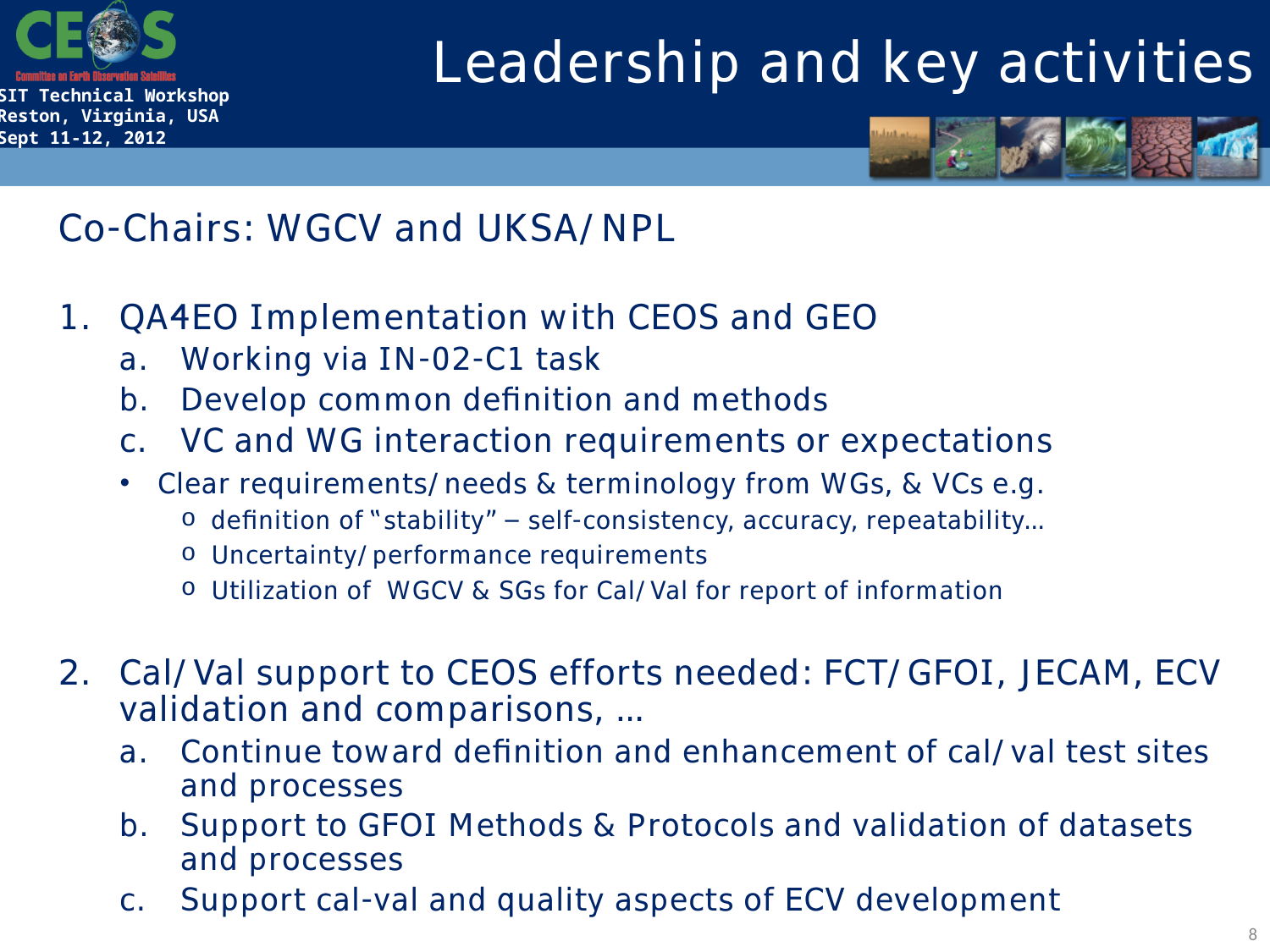

# Leadership and key activities
Co-Chairs: WGCV and UKSA/NPL

QA4EO Implementation with CEOS and GEO
Working via IN-02-C1 task
Develop common definition and methods
VC and WG interaction requirements or expectations
Clear requirements/needs & terminology from WGs, & VCs e.g.
definition of “stability” – self-consistency, accuracy, repeatability…
Uncertainty/performance requirements
Utilization of  WGCV & SGs for Cal/Val for report of information

Cal/Val support to CEOS efforts needed: FCT/GFOI, JECAM, ECV validation and comparisons, …
Continue toward definition and enhancement of cal/val test sites and processes
Support to GFOI Methods & Protocols and validation of datasets and processes
Support cal-val and quality aspects of ECV development

8